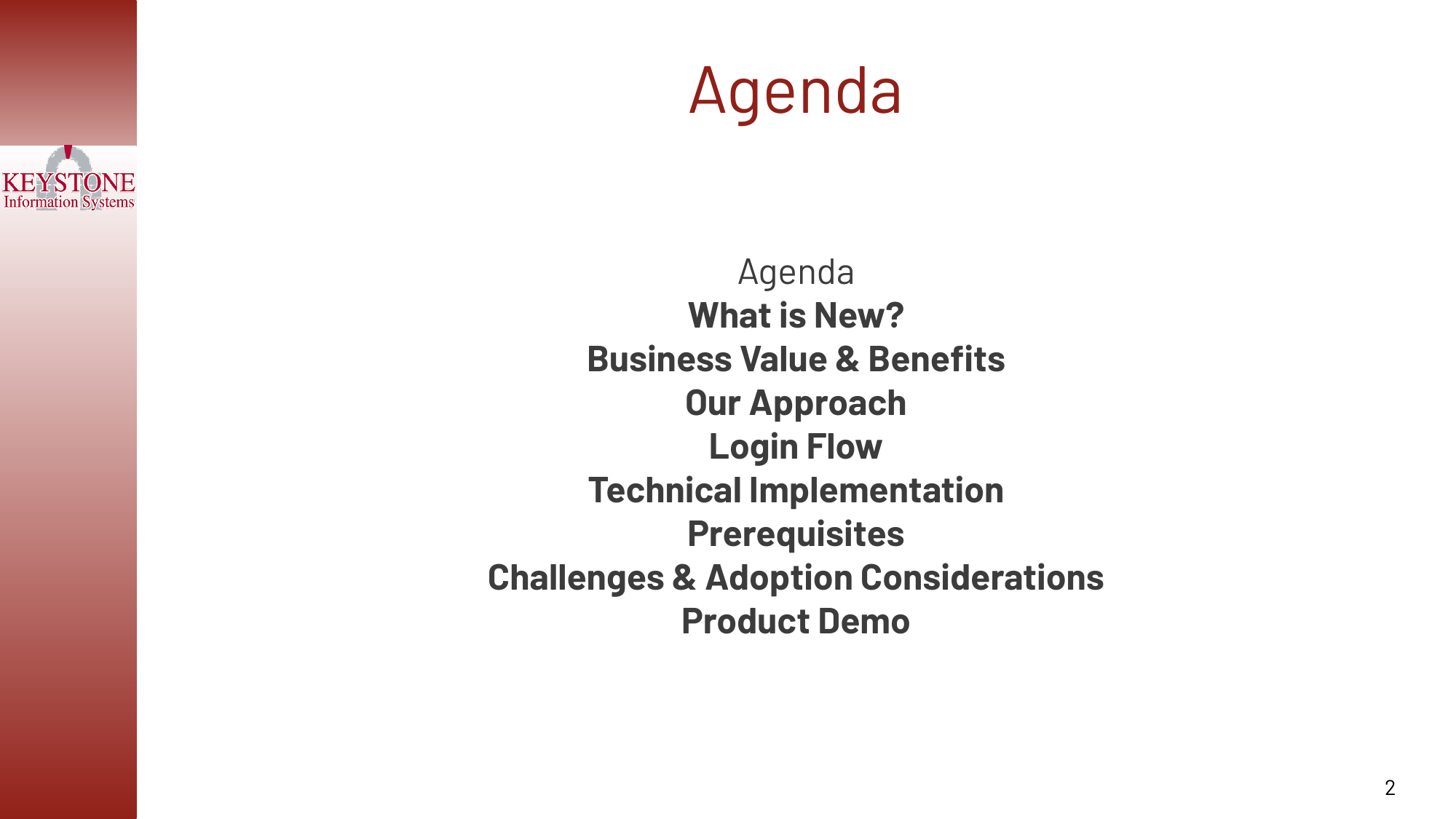

Agenda
Agenda
What is New?
Business Value & Benefits
Our Approach
Login Flow
Technical Implementation
Prerequisites
Challenges & Adoption Considerations
Product Demo

2